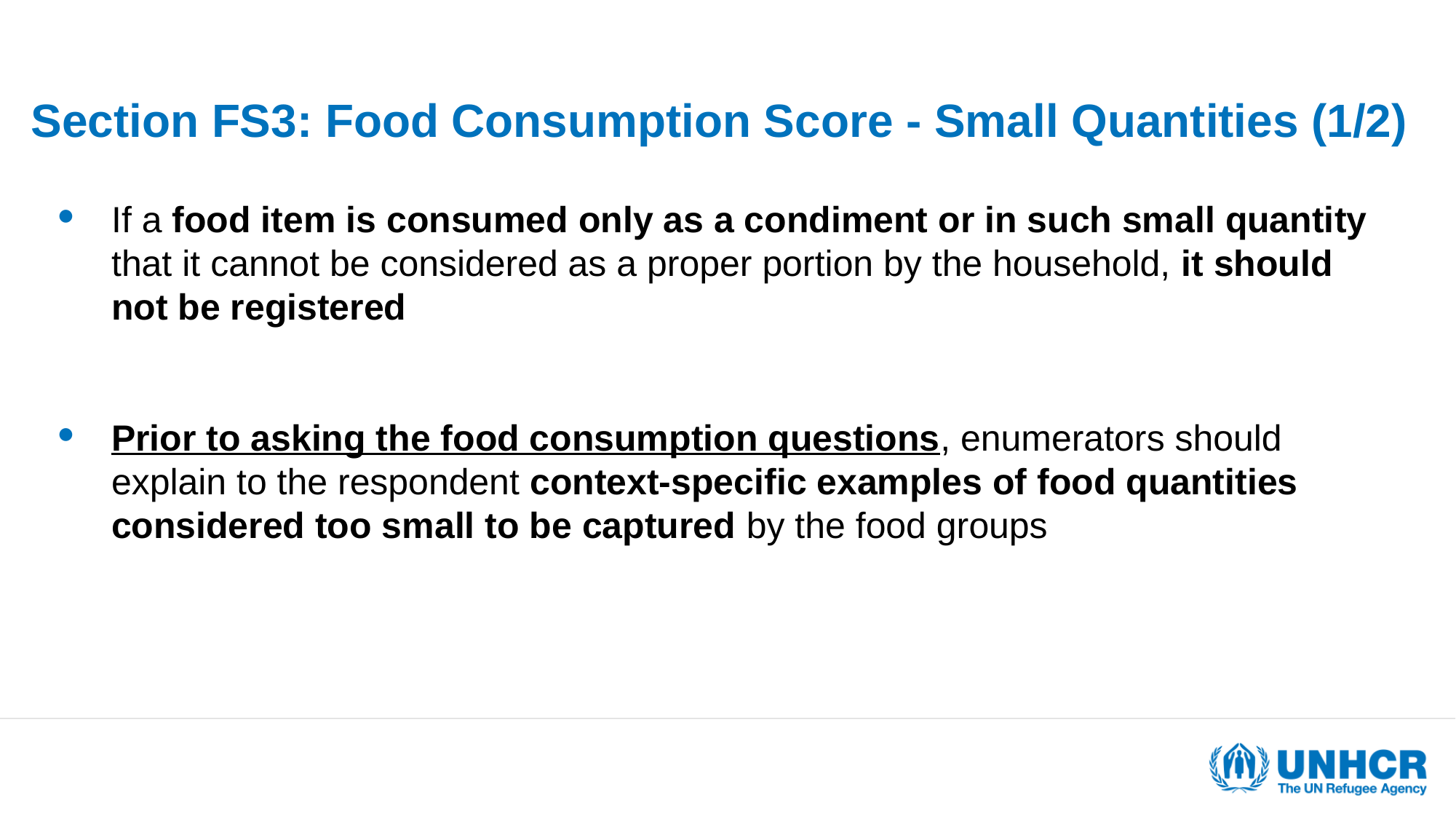

# Section FS3: Food Consumption Score - Small Quantities (1/2)
If a food item is consumed only as a condiment or in such small quantity that it cannot be considered as a proper portion by the household, it should not be registered

Prior to asking the food consumption questions, enumerators should explain to the respondent context-specific examples of food quantities considered too small to be captured by the food groups